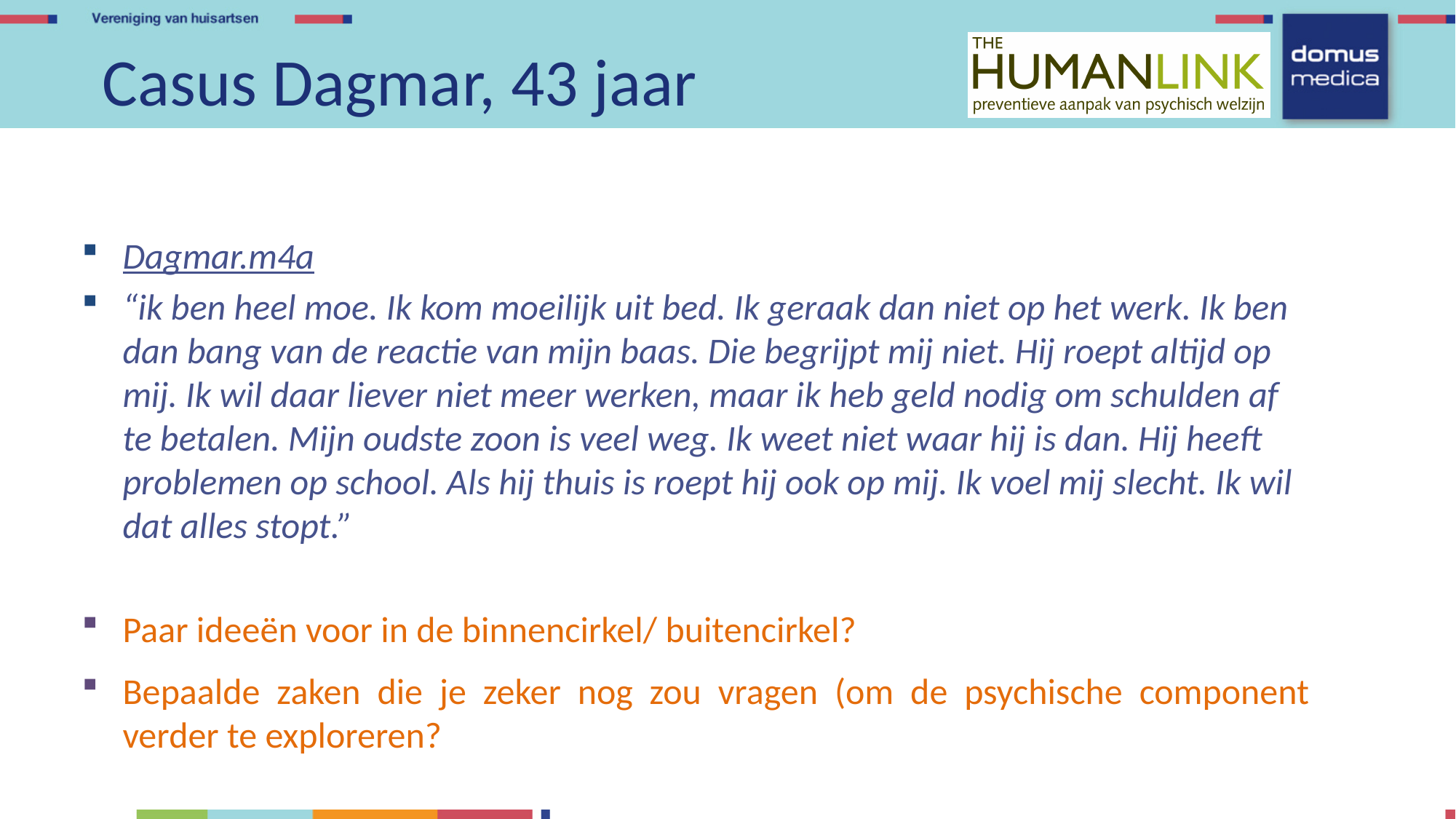

# Casus Dagmar, 43 jaar

Dagmar.m4a
“ik ben heel moe. Ik kom moeilijk uit bed. Ik geraak dan niet op het werk. Ik ben dan bang van de reactie van mijn baas. Die begrijpt mij niet. Hij roept altijd op mij. Ik wil daar liever niet meer werken, maar ik heb geld nodig om schulden af te betalen. Mijn oudste zoon is veel weg. Ik weet niet waar hij is dan. Hij heeft problemen op school. Als hij thuis is roept hij ook op mij. Ik voel mij slecht. Ik wil dat alles stopt.”

Paar ideeën voor in de binnencirkel/ buitencirkel?
Bepaalde zaken die je zeker nog zou vragen (om de psychische component verder te exploreren?